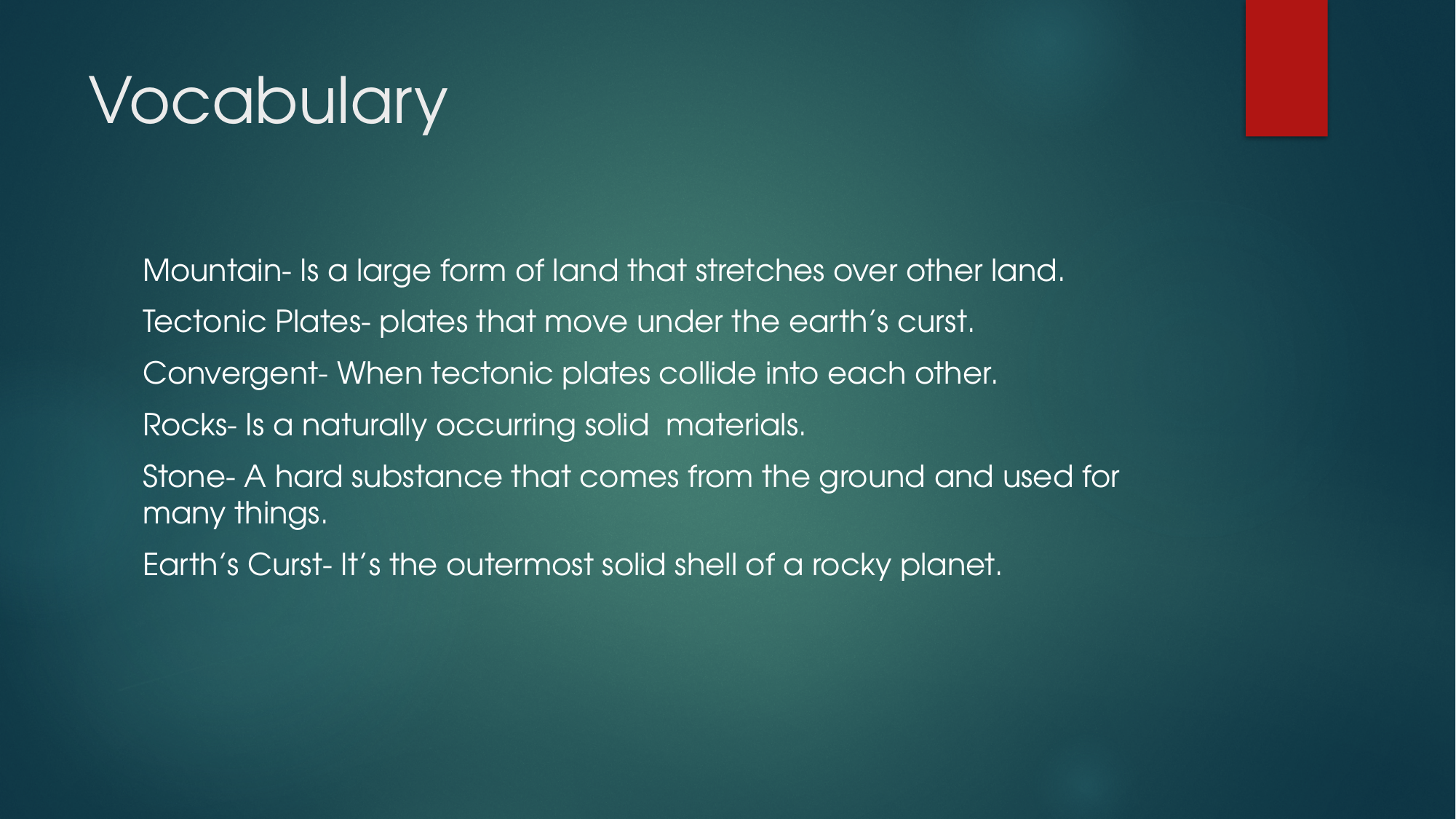

# Vocabulary
Mountain- Is a large form of land that stretches over other land.
Tectonic Plates- plates that move under the earth’s curst.
Convergent- When tectonic plates collide into each other.
Rocks- Is a naturally occurring solid  materials.
Stone- A hard substance that comes from the ground and used for many things.
Earth’s Curst- It’s the outermost solid shell of a rocky planet.